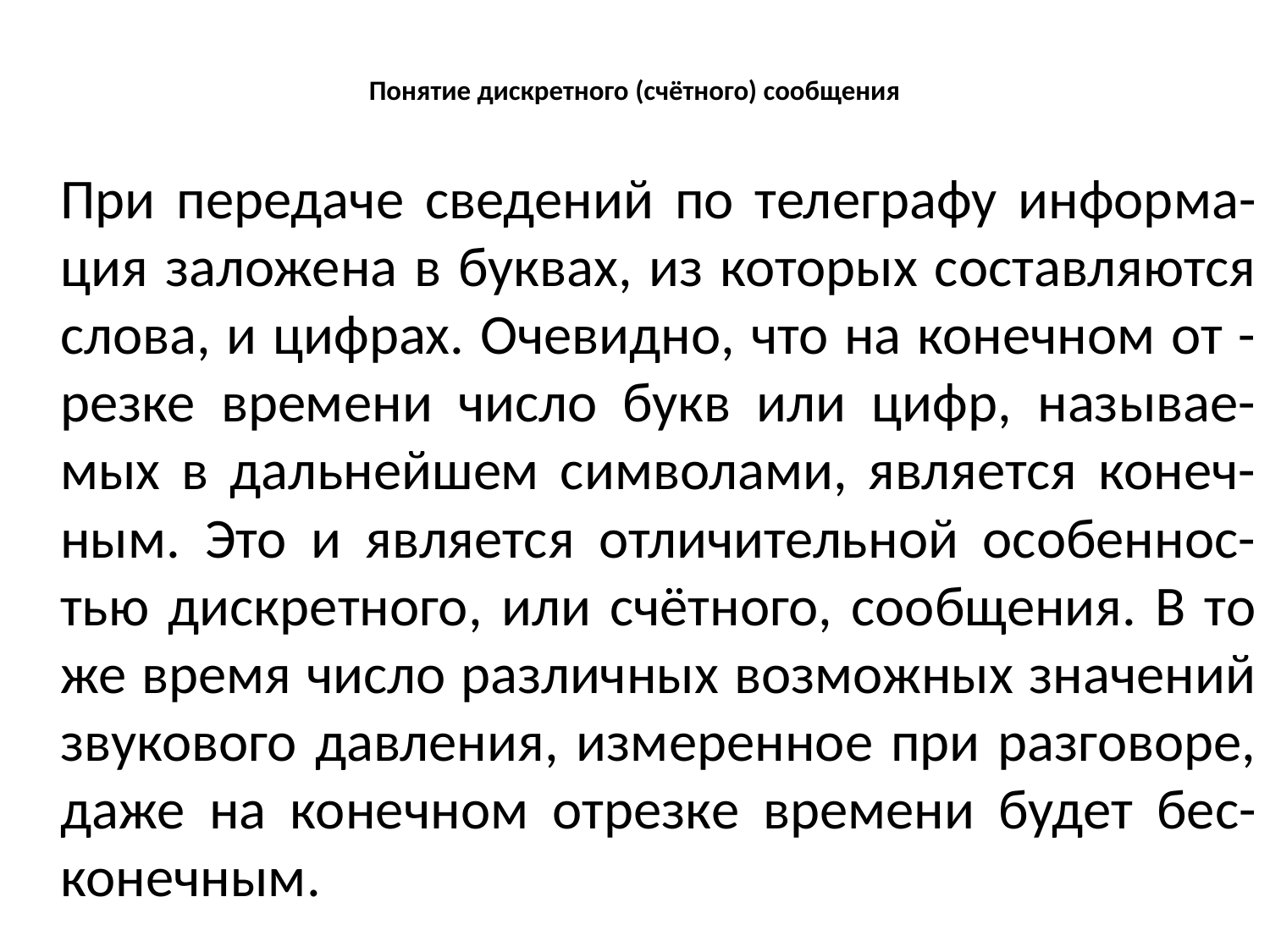

# Понятие дискретного (счётного) сообщения
	При передаче сведений по телеграфу информа- ция заложена в буквах, из которых составляются слова, и цифрах. Очевидно, что на конечном от -резке времени число букв или цифр, называе- мых в дальнейшем символами, является конеч- ным. Это и является отличительной особеннос- тью дискретного, или счётного, сообщения. В то же время число различных возможных значений звукового давления, измеренное при разговоре, даже на конечном отрезке времени будет бес- конечным.